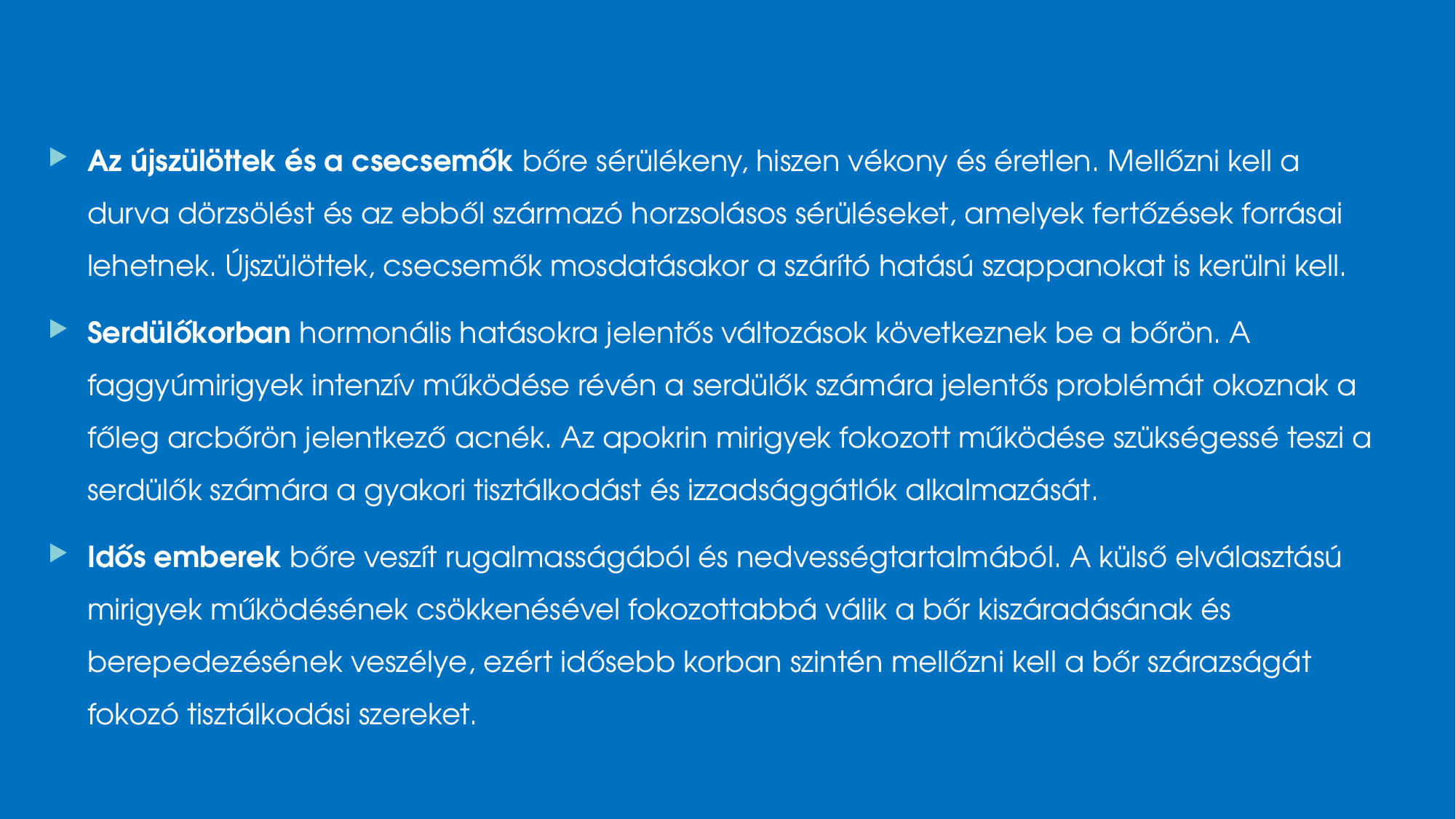

Az újszülöttek és a csecsemők bőre sérülékeny, hiszen vékony és éretlen. Mellőzni kell a durva dörzsölést és az ebből származó horzsolásos sérüléseket, amelyek fertőzések forrásai lehetnek. Újszülöttek, csecsemők mosdatásakor a szárító hatású szappanokat is kerülni kell.
Serdülőkorban hormonális hatásokra jelentős változások következnek be a bőrön. A faggyúmirigyek intenzív működése révén a serdülők számára jelentős problémát okoznak a főleg arcbőrön jelentkező acnék. Az apokrin mirigyek fokozott működése szükségessé teszi a serdülők számára a gyakori tisztálkodást és izzadsággátlók alkalmazását.
Idős emberek bőre veszít rugalmasságából és nedvességtartalmából. A külső elválasztású mirigyek működésének csökkenésével fokozottabbá válik a bőr kiszáradásának és berepedezésének veszélye, ezért idősebb korban szintén mellőzni kell a bőr szárazságát fokozó tisztálkodási szereket.